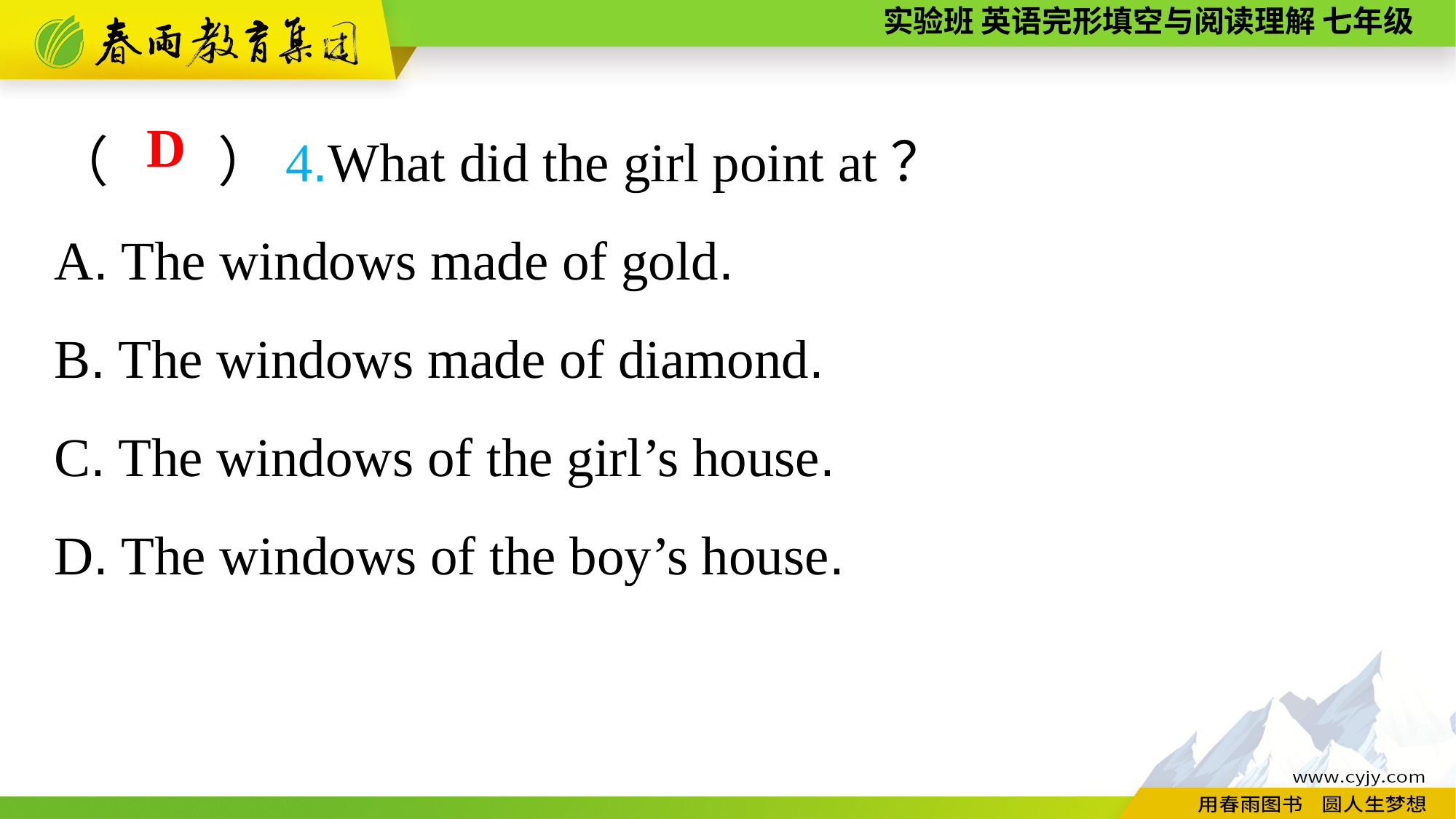

（　　）4.What did the girl point at？
A. The windows made of gold.
B. The windows made of diamond.
C. The windows of the girl’s house.
D. The windows of the boy’s house.
D